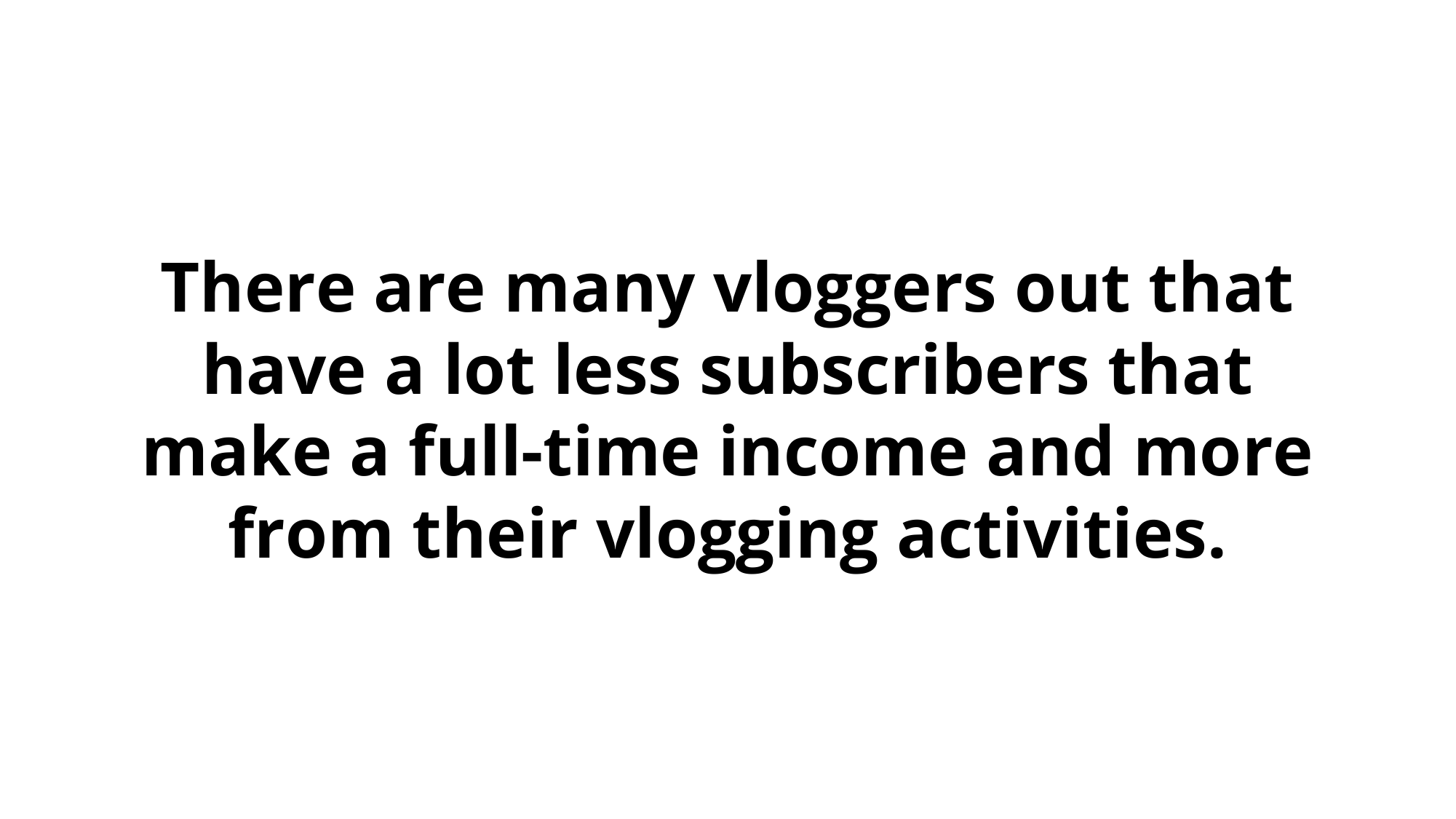

There are many vloggers out that have a lot less subscribers that make a full-time income and more from their vlogging activities.